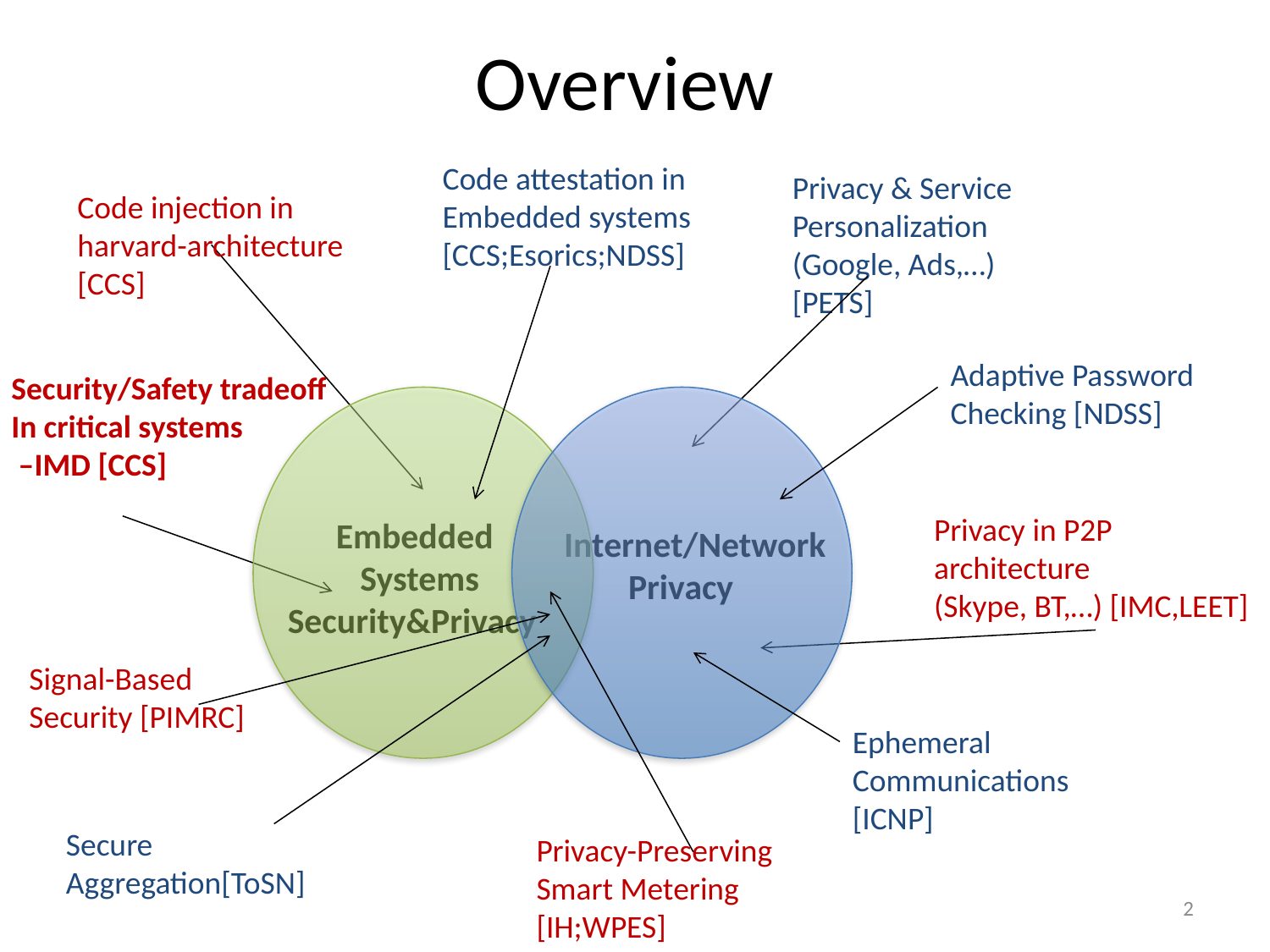

# Overview
Code attestation in
Embedded systems
[CCS;Esorics;NDSS]
Privacy & Service Personalization (Google, Ads,…) [PETS]
Code injection in
harvard-architecture
[CCS]
Adaptive Password Checking [NDSS]
Security/Safety tradeoff
In critical systems
 –IMD [CCS]

Privacy in P2P architecture
(Skype, BT,…) [IMC,LEET]
      Embedded
         Systems
Security&Privacy
Internet/Network
        Privacy
Signal-Based
Security [PIMRC]
Ephemeral Communications [ICNP]
Secure Aggregation[ToSN]
Privacy-Preserving Smart Metering [IH;WPES]
2